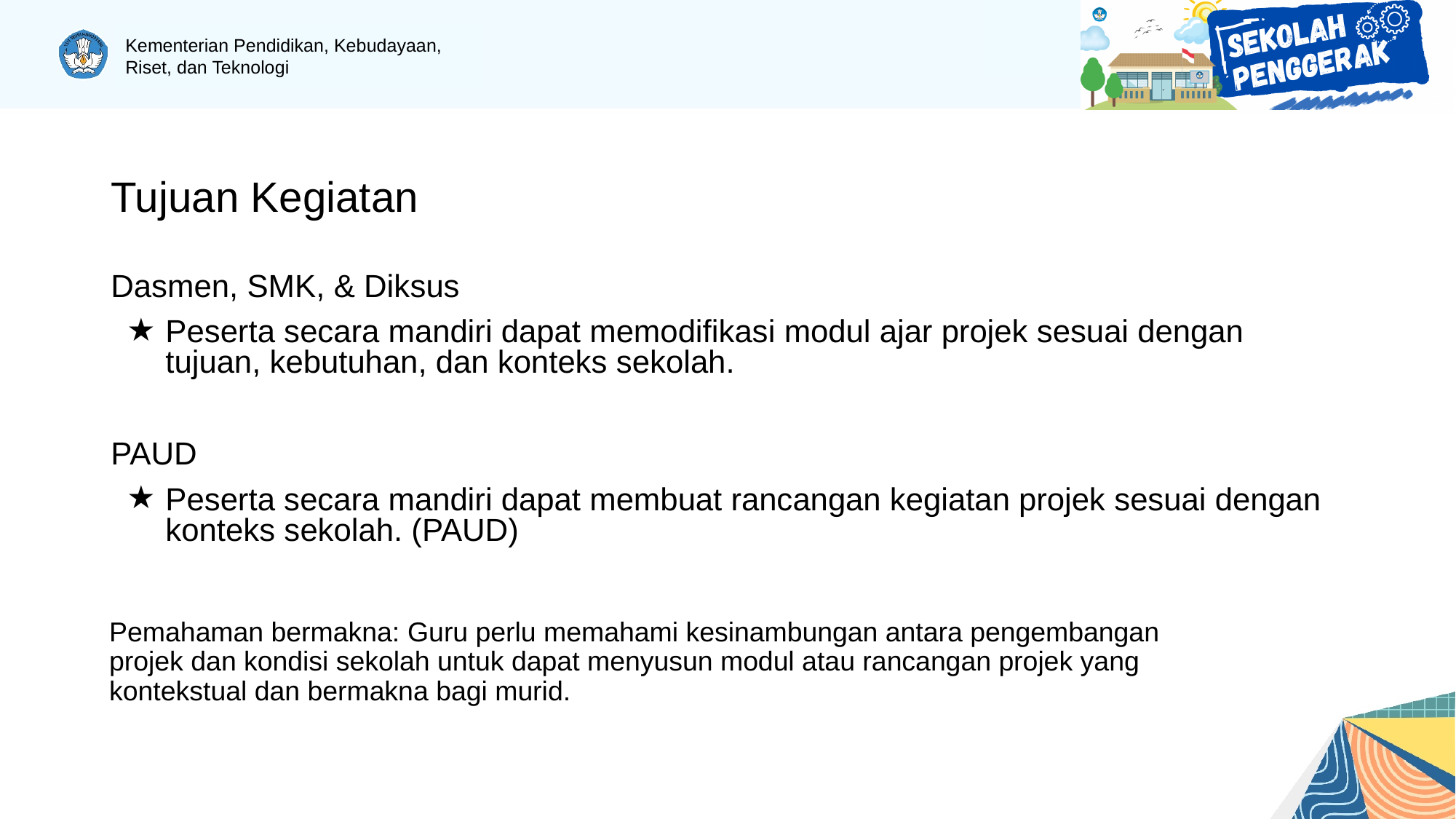

# Tujuan Kegiatan
Dasmen, SMK, & Diksus
Peserta secara mandiri dapat memodifikasi modul ajar projek sesuai dengan tujuan, kebutuhan, dan konteks sekolah.

PAUD
Peserta secara mandiri dapat membuat rancangan kegiatan projek sesuai dengan konteks sekolah. (PAUD)
Pemahaman bermakna: Guru perlu memahami kesinambungan antara pengembangan projek dan kondisi sekolah untuk dapat menyusun modul atau rancangan projek yang kontekstual dan bermakna bagi murid.